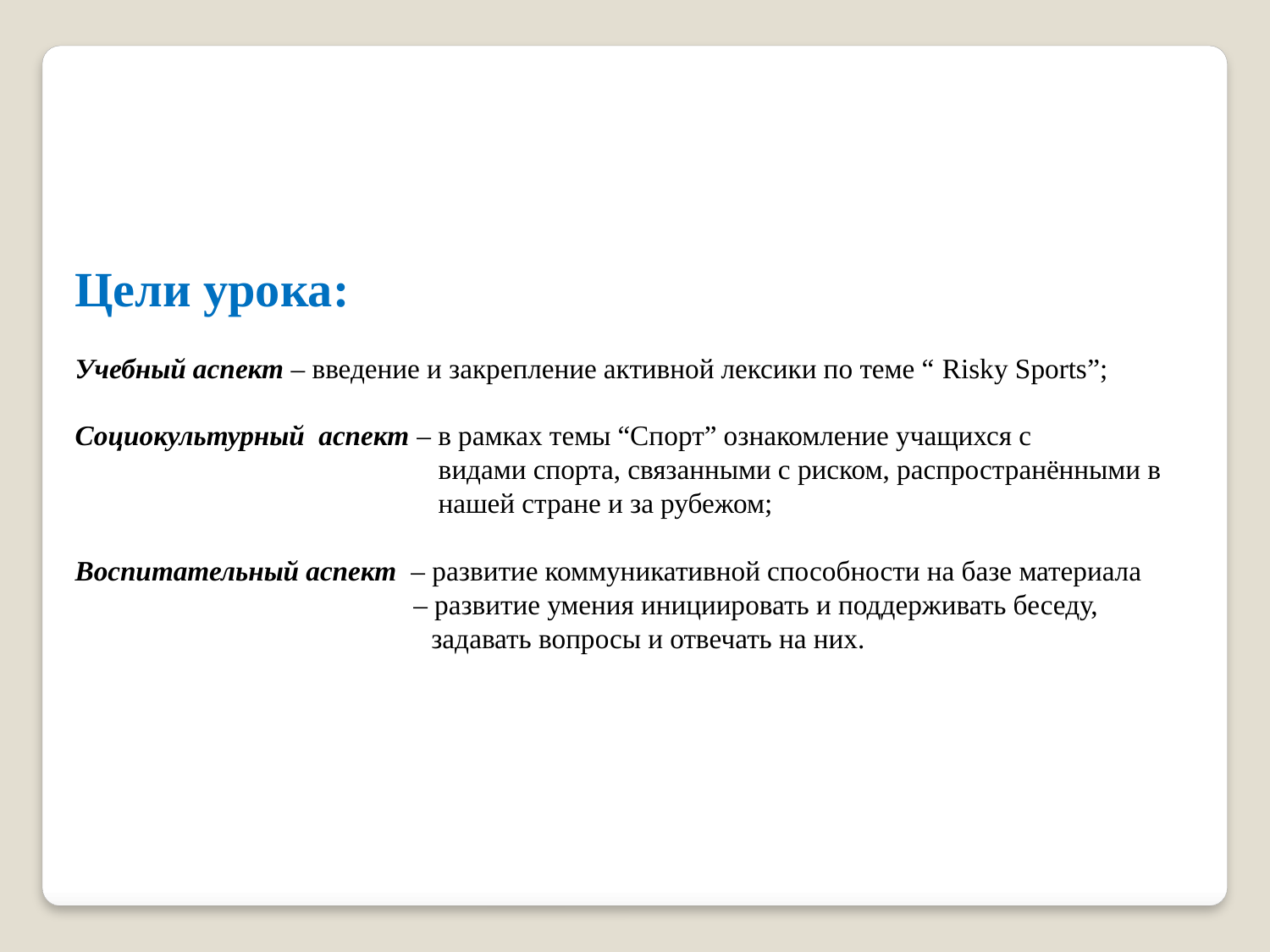

Цели урока:

Учебный аспект – введение и закрепление активной лексики по теме “ Risky Sports”;

Социокультурный  аспект – в рамках темы “Спорт” ознакомление учащихся с
                                                    видами спорта, связанными с риском, распространёнными в
                                                    нашей стране и за рубежом;

Воспитательный аспект  – развитие коммуникативной способности на базе материала
		                     – развитие умения инициировать и поддерживать беседу,
                                                   задавать вопросы и отвечать на них.